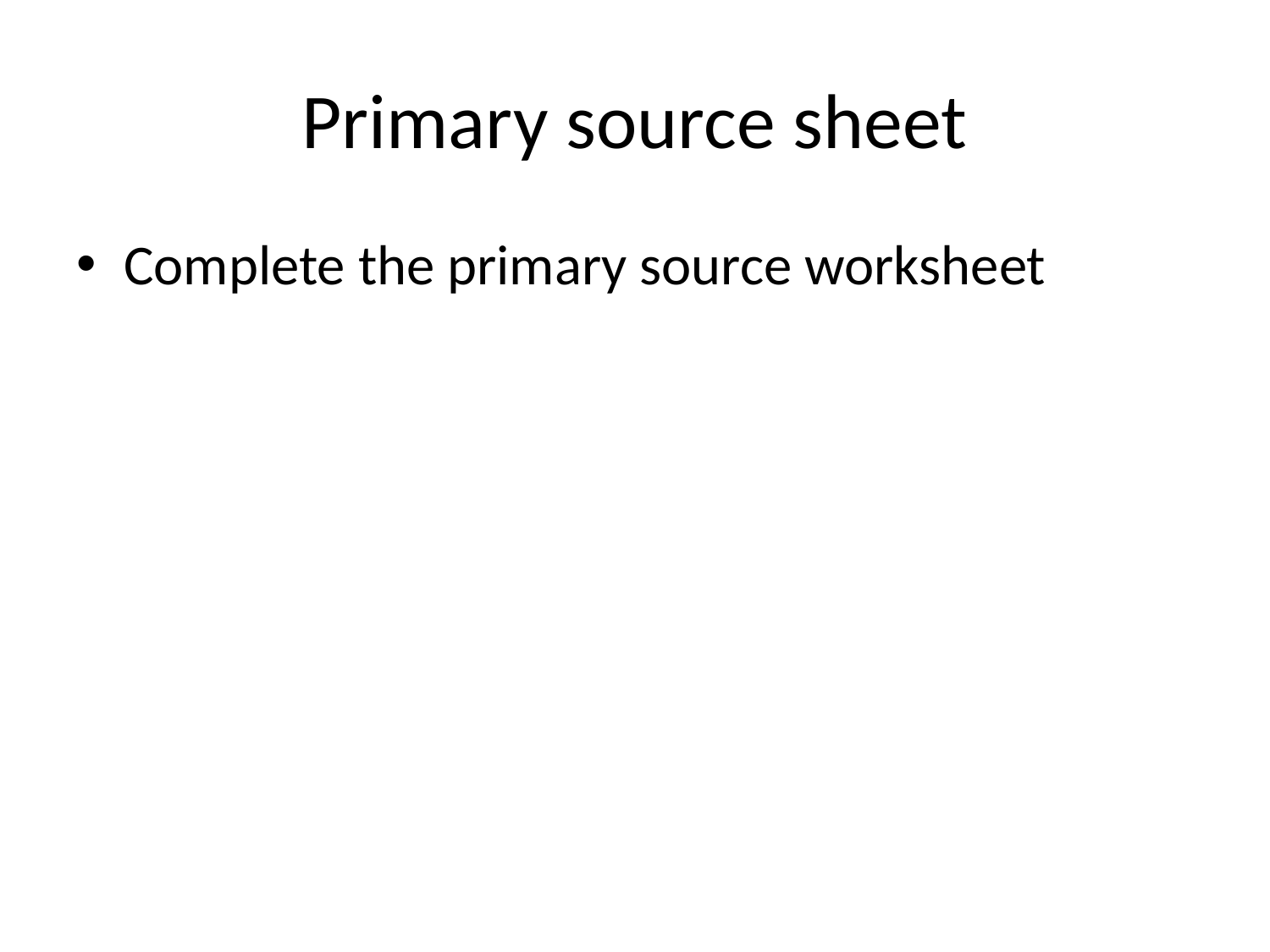

# Primary source sheet
Complete the primary source worksheet